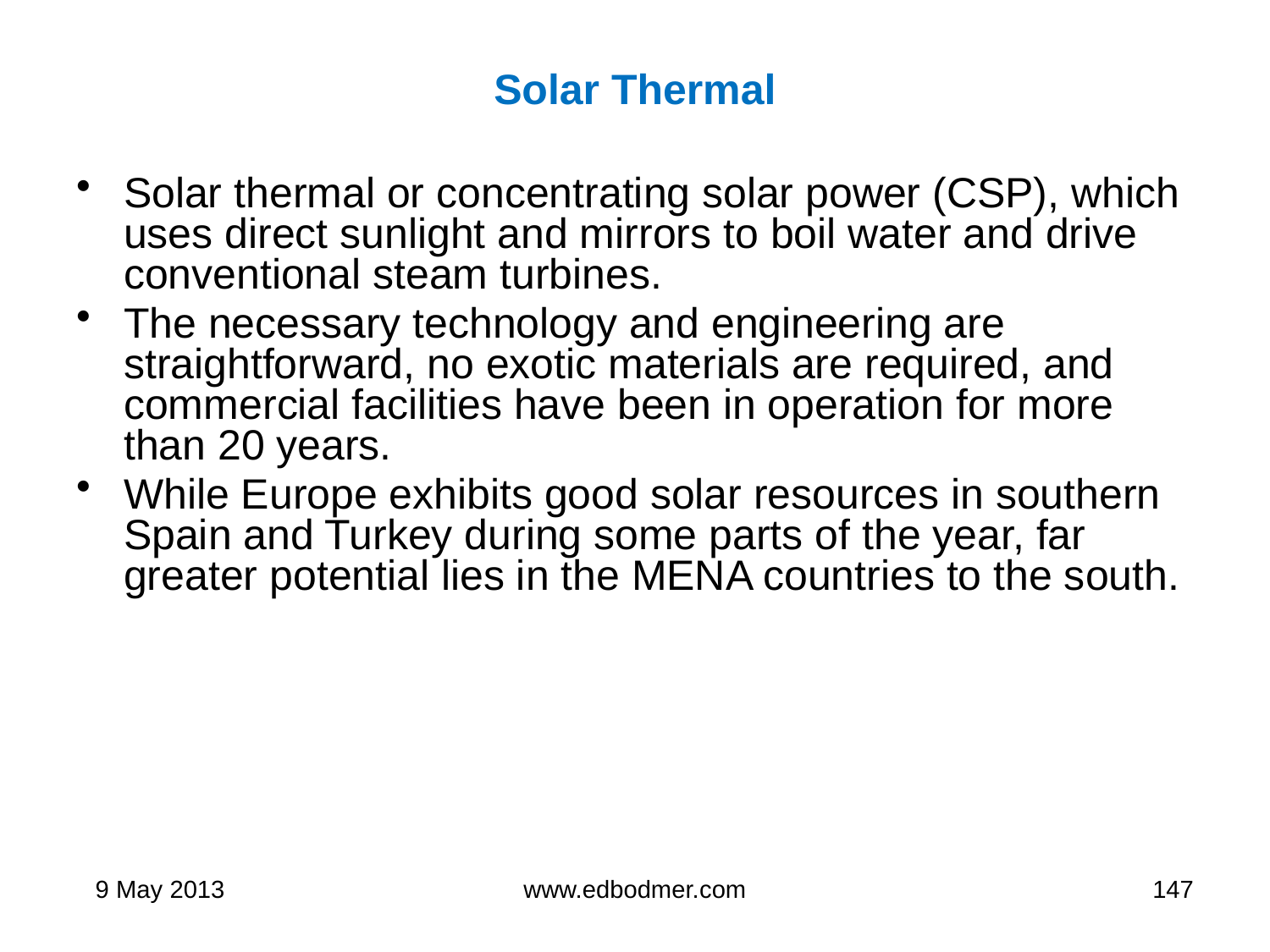

# Solar Thermal
Solar thermal or concentrating solar power (CSP), which uses direct sunlight and mirrors to boil water and drive conventional steam turbines.
The necessary technology and engineering are straightforward, no exotic materials are required, and commercial facilities have been in operation for more than 20 years.
While Europe exhibits good solar resources in southern Spain and Turkey during some parts of the year, far greater potential lies in the MENA countries to the south.
9 May 2013
www.edbodmer.com
147